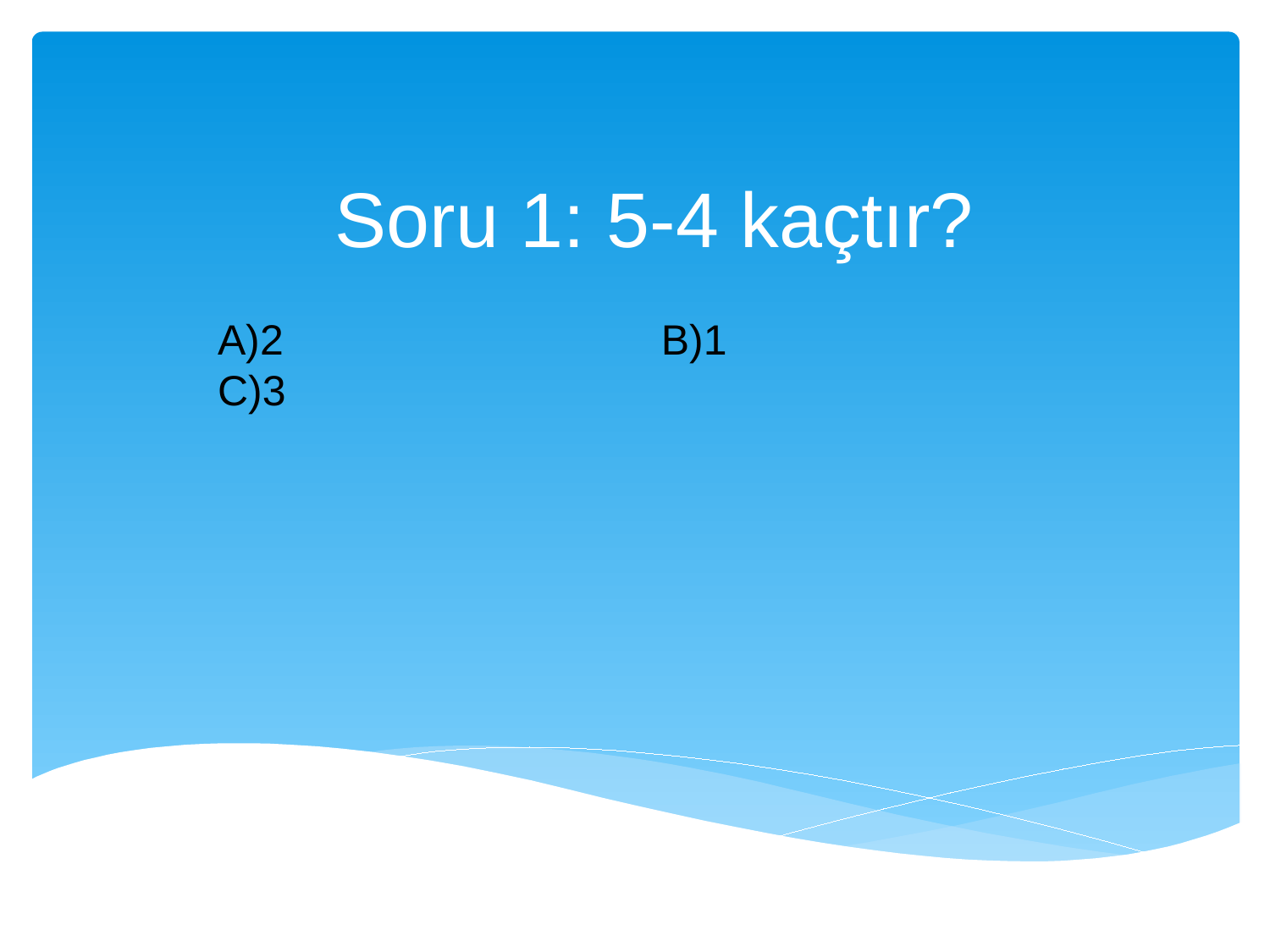

# Soru 1: 5-4 kaçtır?
A)2                                B)1                          C)3